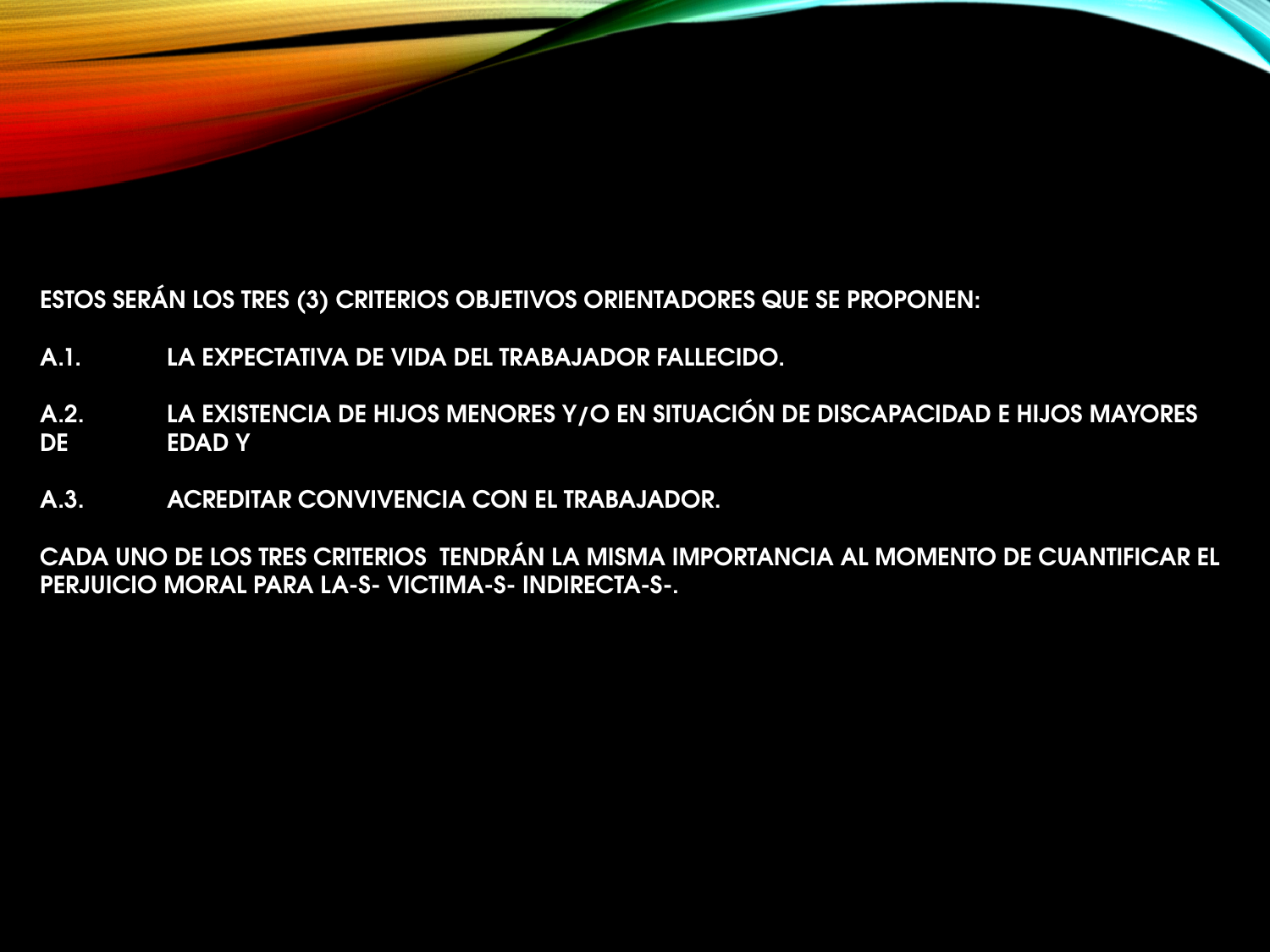

ESTOS SERÁN LOS TRES (3) CRITERIOS OBJETIVOS ORIENTADORES QUE SE PROPONEN:

A.1.	LA EXPECTATIVA DE VIDA DEL TRABAJADOR FALLECIDO.

A.2.	LA EXISTENCIA DE HIJOS MENORES Y/O EN SITUACIÓN DE DISCAPACIDAD E HIJOS MAYORES DE 	EDAD Y

A.3.	ACREDITAR CONVIVENCIA CON EL TRABAJADOR.

CADA UNO DE LOS TRES CRITERIOS  TENDRÁN LA MISMA IMPORTANCIA AL MOMENTO DE CUANTIFICAR EL PERJUICIO MORAL PARA LA-S- VICTIMA-S- INDIRECTA-S-.